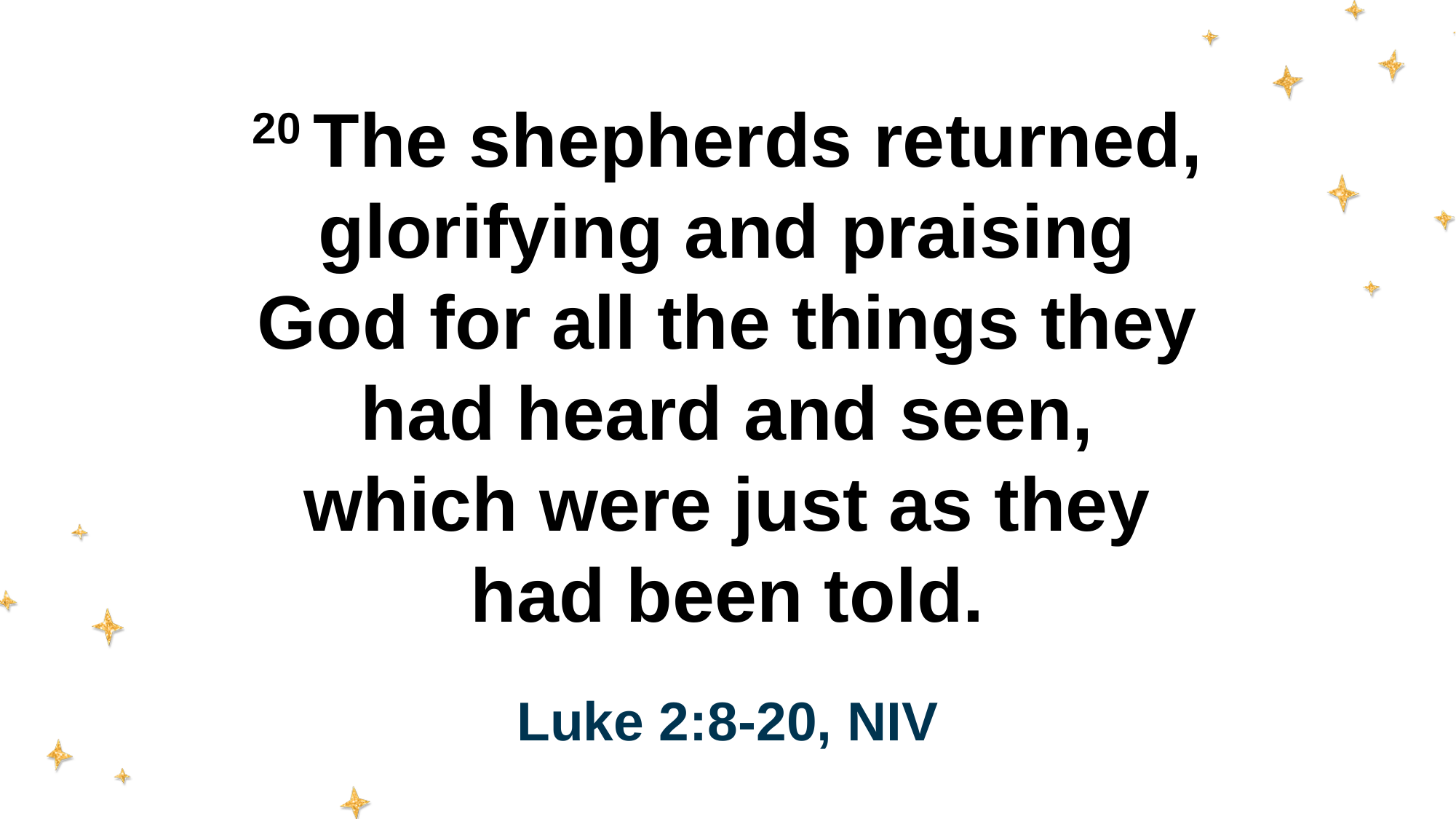

# 20 The shepherds returned, glorifying and praising God for all the things they had heard and seen, which were just as they had been told.
Luke 2:8-20, NIV